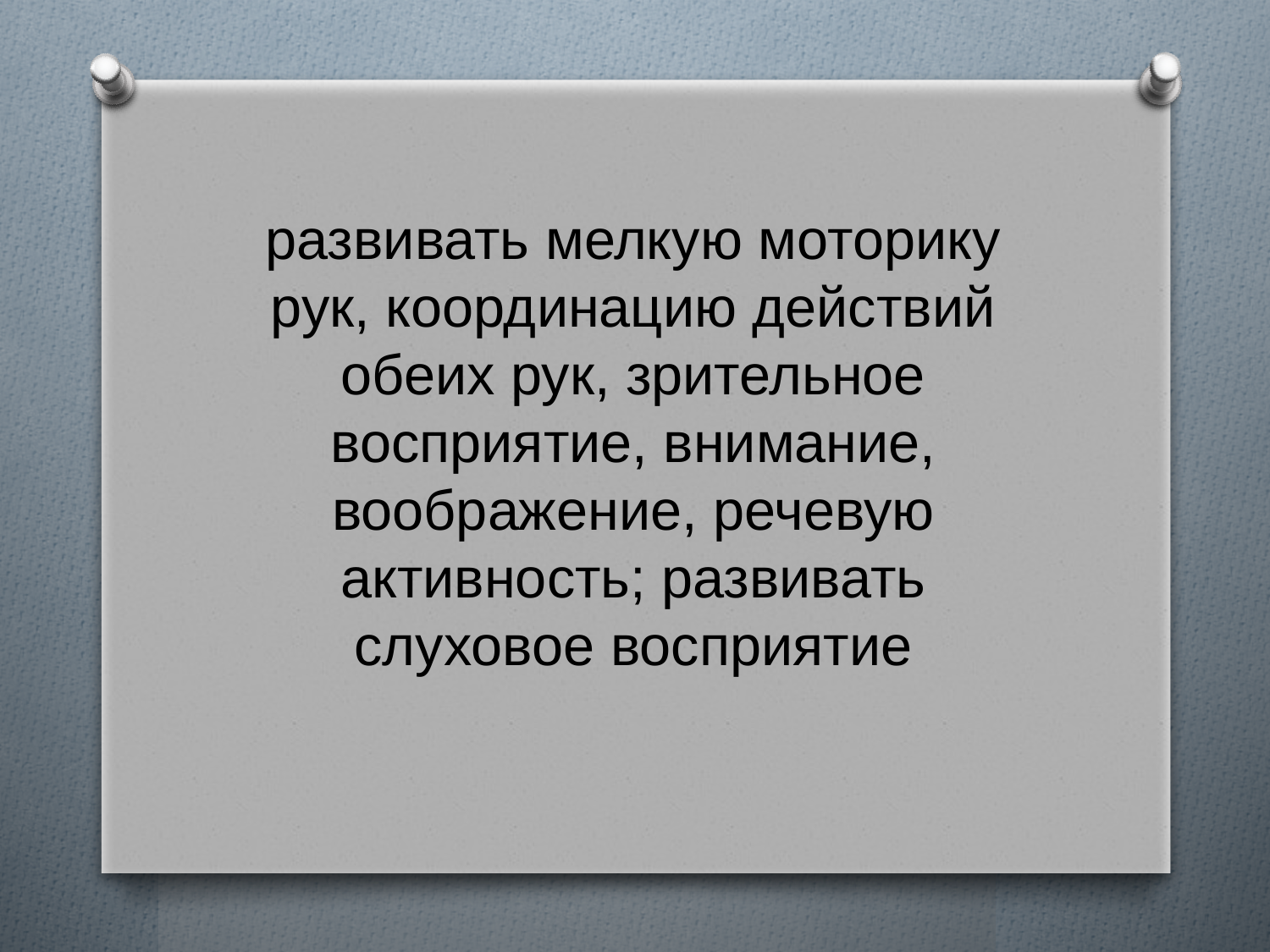

#
развивать мелкую моторику рук, координацию действий обеих рук, зрительное восприятие, внимание, воображение, речевую активность; развивать слуховое восприятие